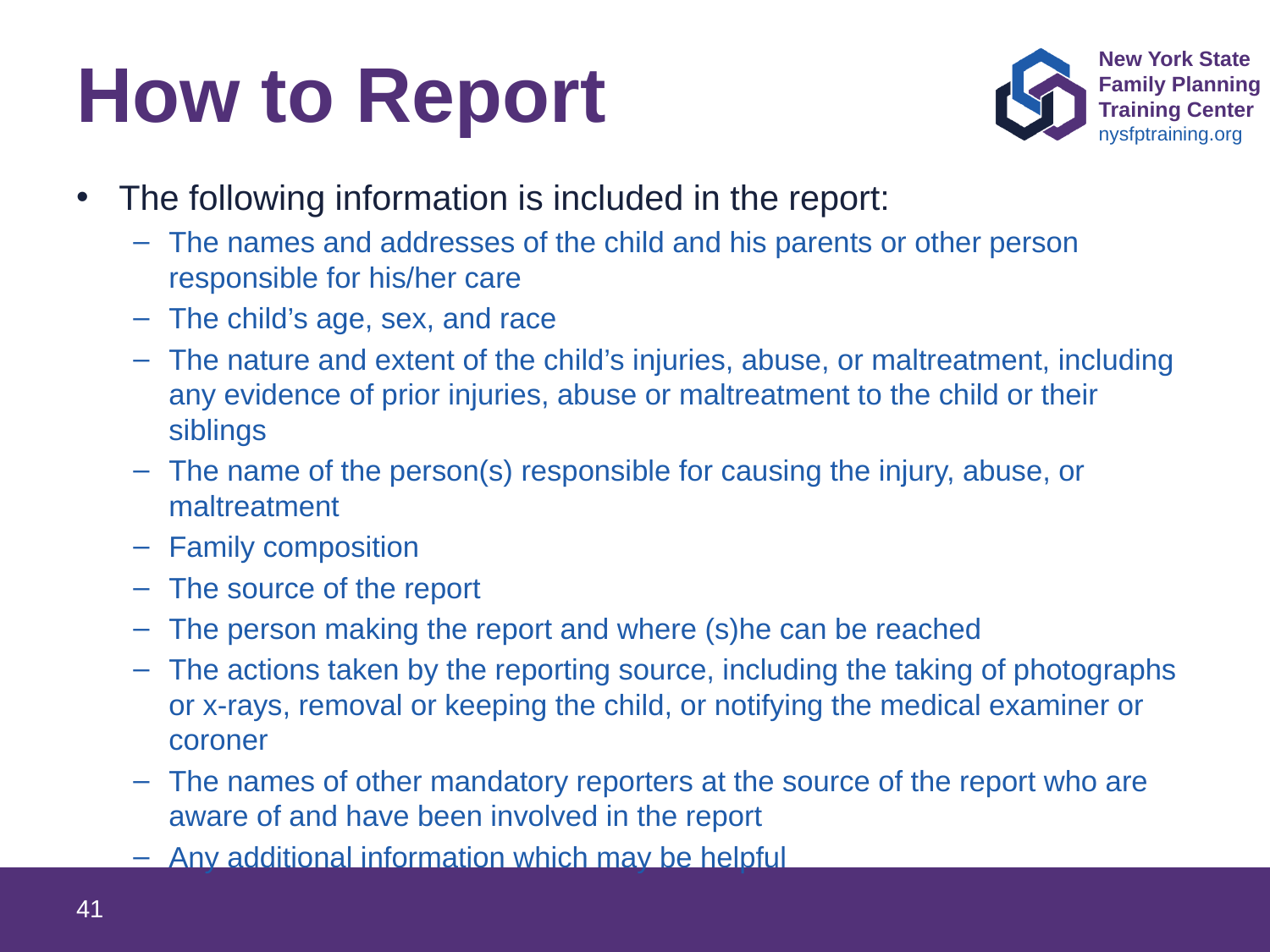

# How to Report
The following information is included in the report:
The names and addresses of the child and his parents or other person responsible for his/her care
The child’s age, sex, and race
The nature and extent of the child’s injuries, abuse, or maltreatment, including any evidence of prior injuries, abuse or maltreatment to the child or their siblings
The name of the person(s) responsible for causing the injury, abuse, or maltreatment
Family composition
The source of the report
The person making the report and where (s)he can be reached
The actions taken by the reporting source, including the taking of photographs or x-rays, removal or keeping the child, or notifying the medical examiner or coroner
The names of other mandatory reporters at the source of the report who are aware of and have been involved in the report
Any additional information which may be helpful
41